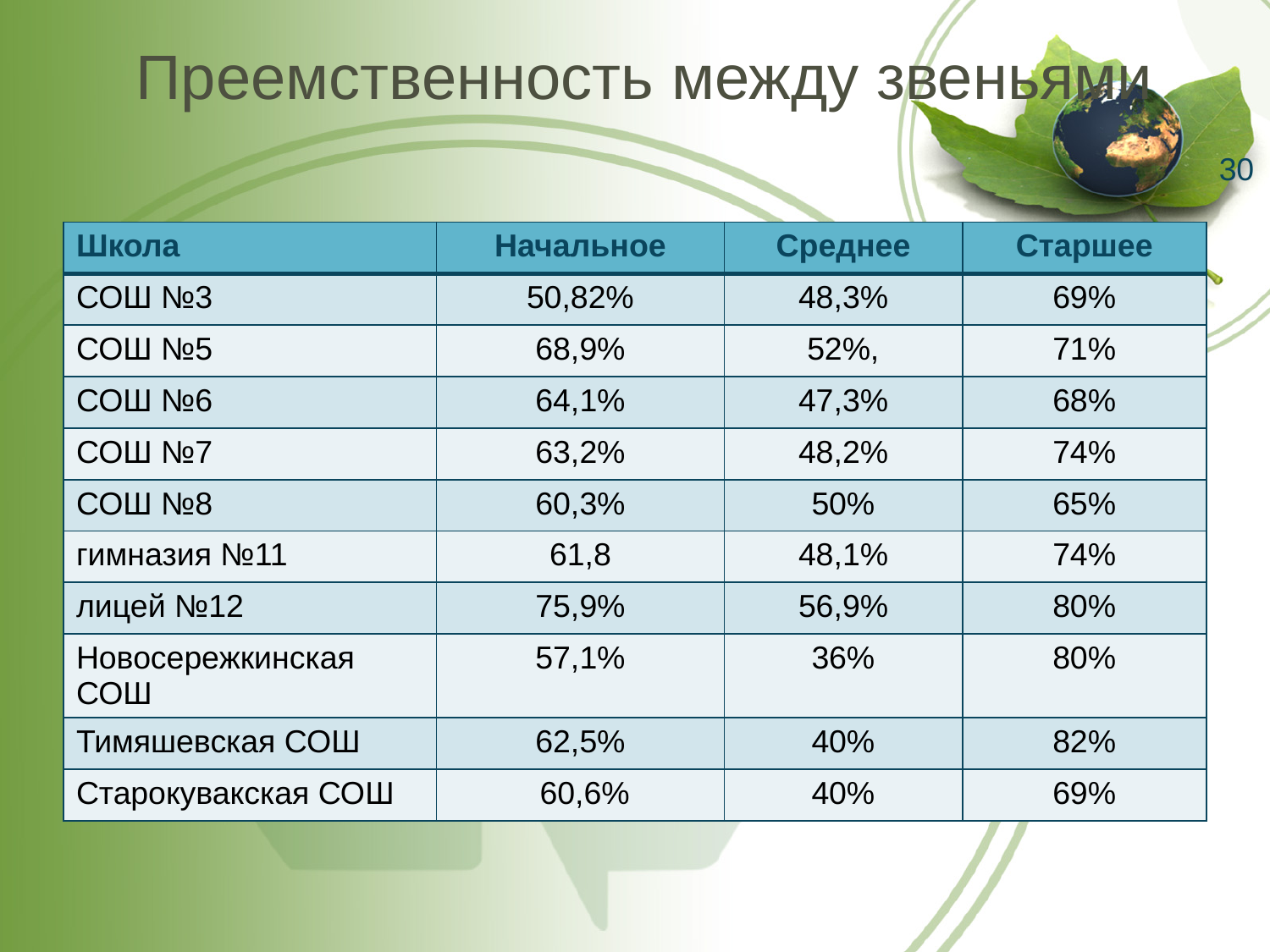

# Преемственность между звеньями
30
| Школа | Начальное | Среднее | Старшее |
| --- | --- | --- | --- |
| СОШ №3 | 50,82% | 48,3% | 69% |
| СОШ №5 | 68,9% | 52%, | 71% |
| СОШ №6 | 64,1% | 47,3% | 68% |
| СОШ №7 | 63,2% | 48,2% | 74% |
| СОШ №8 | 60,3% | 50% | 65% |
| гимназия №11 | 61,8 | 48,1% | 74% |
| лицей №12 | 75,9% | 56,9% | 80% |
| Новосережкинская СОШ | 57,1% | 36% | 80% |
| Тимяшевская СОШ | 62,5% | 40% | 82% |
| Старокувакская СОШ | 60,6% | 40% | 69% |